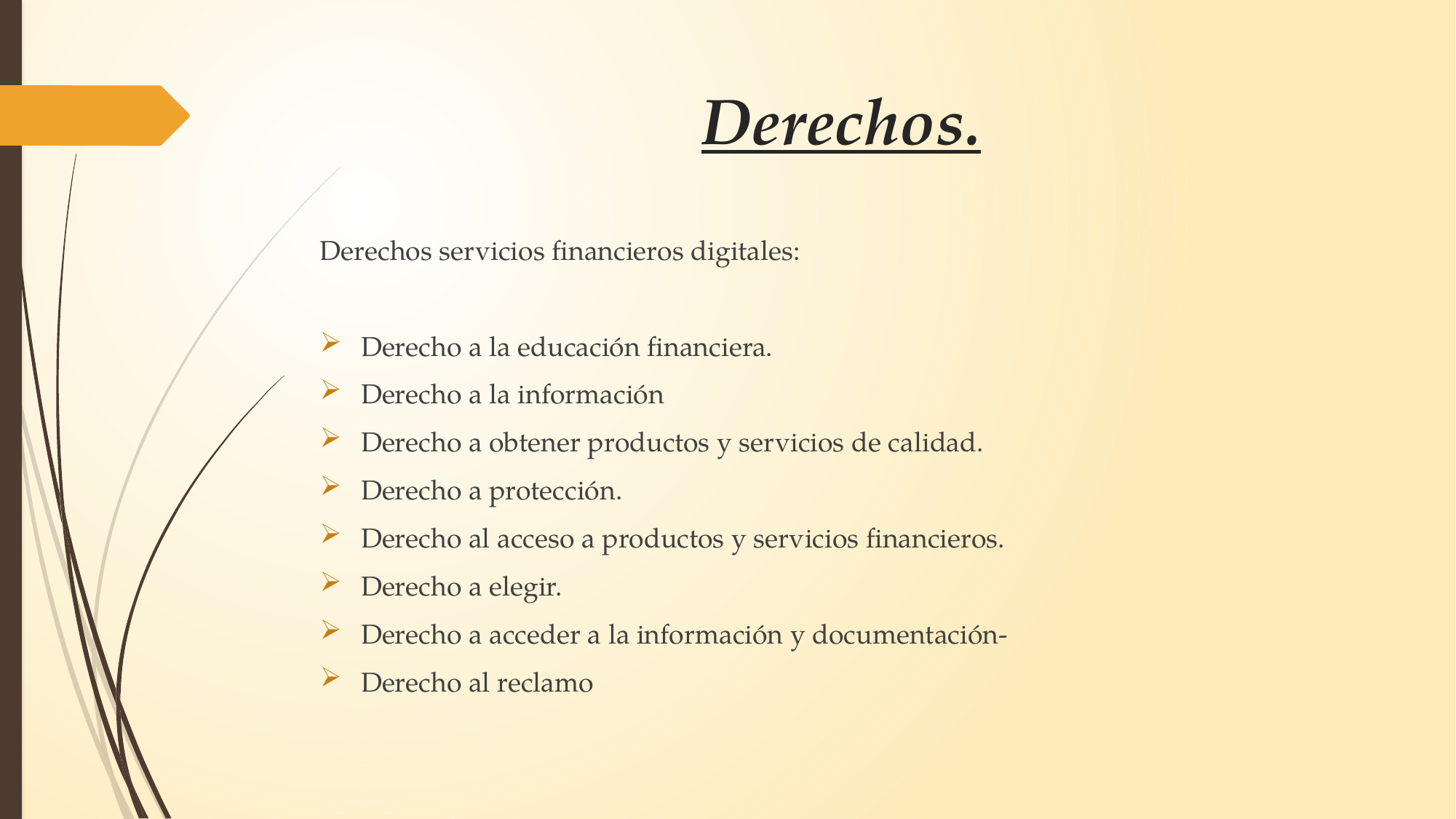

# Derechos.
Derechos servicios financieros digitales:

Derecho a la educación financiera.
Derecho a la información
Derecho a obtener productos y servicios de calidad.
Derecho a protección.
Derecho al acceso a productos y servicios financieros.
Derecho a elegir.
Derecho a acceder a la información y documentación-
Derecho al reclamo